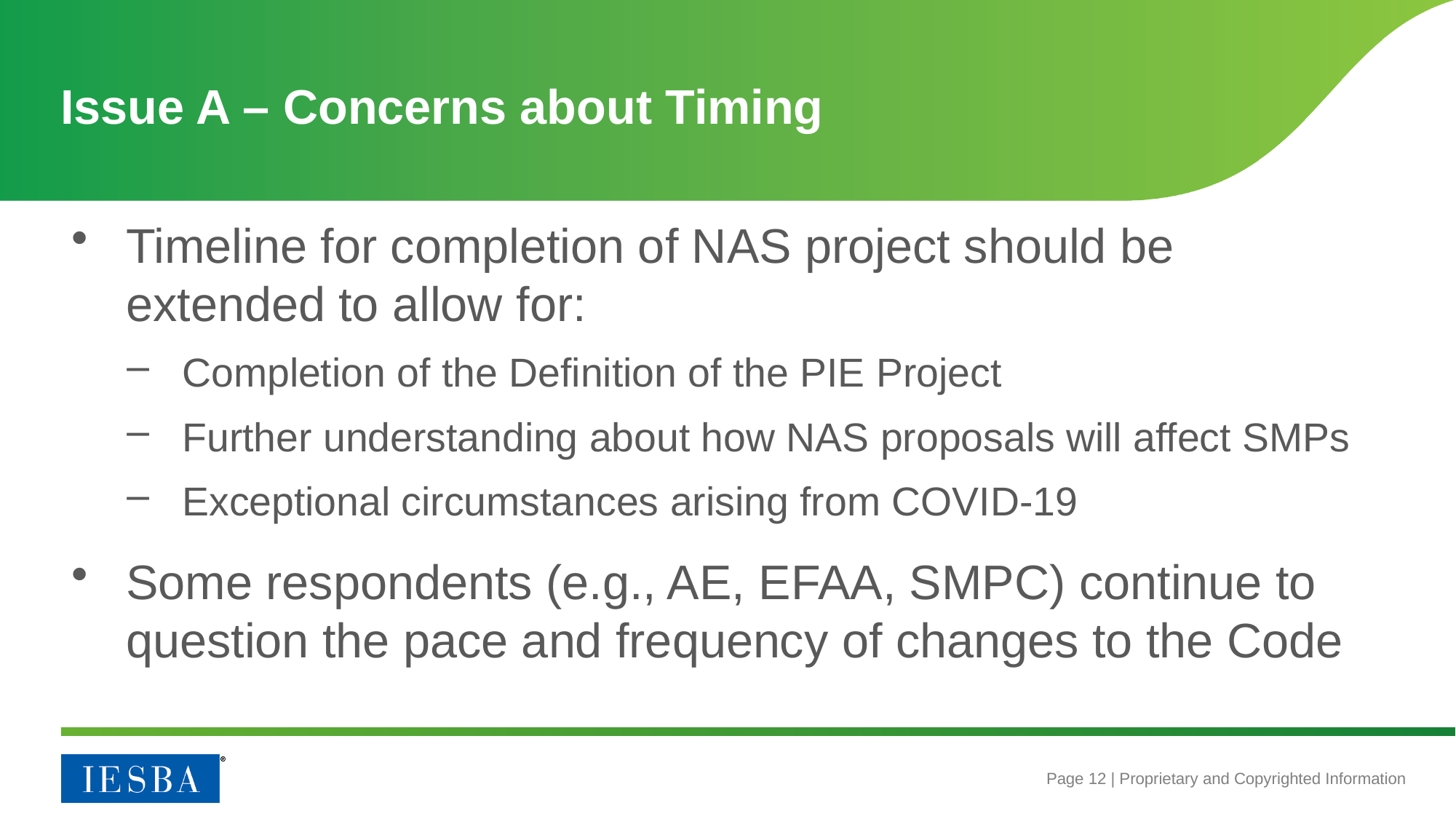

# Issue A – Concerns about Timing
Timeline for completion of NAS project should be extended to allow for:
Completion of the Definition of the PIE Project
Further understanding about how NAS proposals will affect SMPs
Exceptional circumstances arising from COVID-19
Some respondents (e.g., AE, EFAA, SMPC) continue to question the pace and frequency of changes to the Code